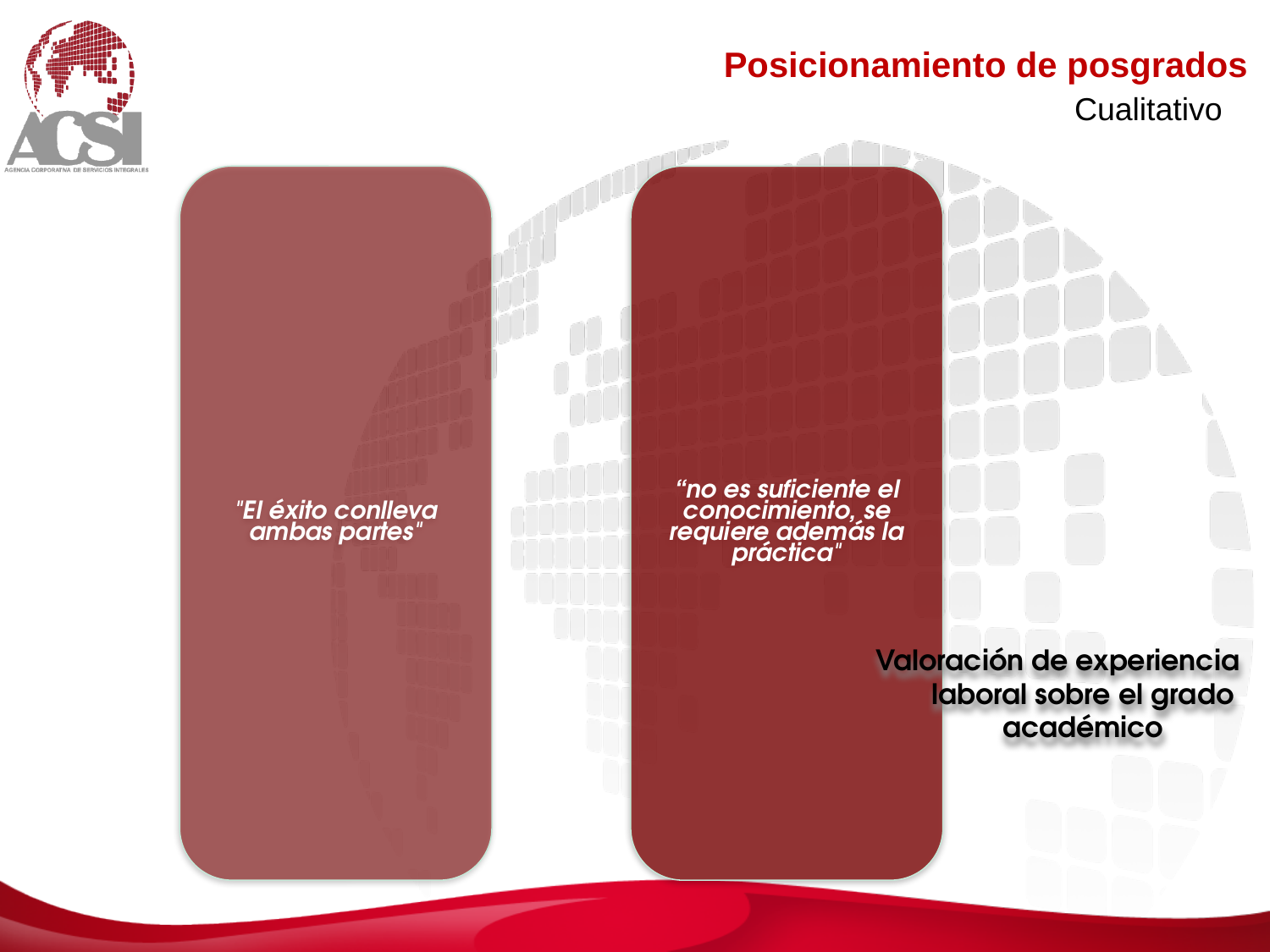

Posicionamiento de posgrados
Cualitativo
“no es suficiente el conocimiento, se requiere además la práctica"
"El éxito conlleva ambas partes"
Valoración de experiencia laboral sobre el grado académico